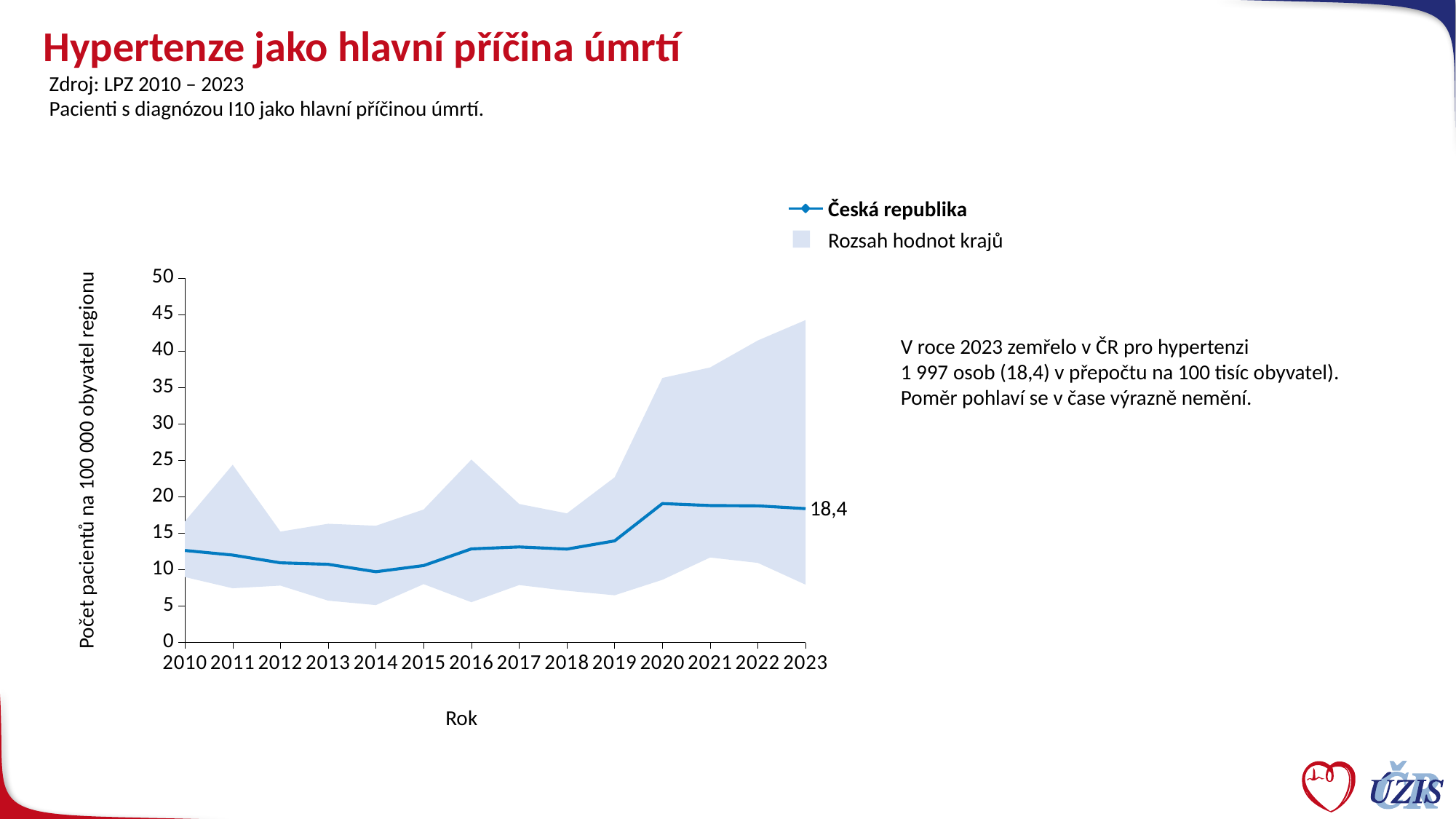

# Hypertenze jako hlavní příčina úmrtí
Zdroj: LPZ 2010 – 2023
Pacienti s diagnózou I10 jako hlavní příčinou úmrtí.
Česká republika

Rozsah hodnot krajů

### Chart

| Category | min | max (max-min) | Česká republika |
|---|---|---|---|
| 2010 | 8.973481567272396 | 7.643573602948562 | 12.617763418360033 |
| 2011 | 7.4316830419494275 | 16.948998233357887 | 11.98426149487242 |
| 2012 | 7.796823351400258 | 7.410592578037333 | 10.926077809078913 |
| 2013 | 5.733468996908205 | 10.5456548540016 | 10.7206533529533 |
| 2014 | 5.125235120161138 | 10.88116744086327 | 9.697981880336204 |
| 2015 | 8.002611047996837 | 10.237163821067636 | 10.545921518824944 |
| 2016 | 5.52264624816903 | 19.571518780635607 | 12.836970474967908 |
| 2017 | 7.878171281609045 | 11.11262336229629 | 13.100780344682473 |
| 2018 | 7.090229073484316 | 10.617364912693475 | 12.807752258258372 |
| 2019 | 6.473144855531176 | 16.17963268389667 | 13.933126044575342 |
| 2020 | 8.598452278589853 | 27.69488041258657 | 19.05291055868572 |
| 2021 | 11.654088020996005 | 26.075951011829126 | 18.77964271515789 |
| 2022 | 10.914674531847284 | 30.51713992267699 | 18.73688661906543 |
| 2023 | 7.920971337399433 | 36.3156965571073 | 18.3580831918097 |
V roce 2023 zemřelo v ČR pro hypertenzi
1 997 osob (18,4) v přepočtu na 100 tisíc obyvatel).
Poměr pohlaví se v čase výrazně nemění.

Počet pacientů na 100 000 obyvatel regionu
18,4
Rok